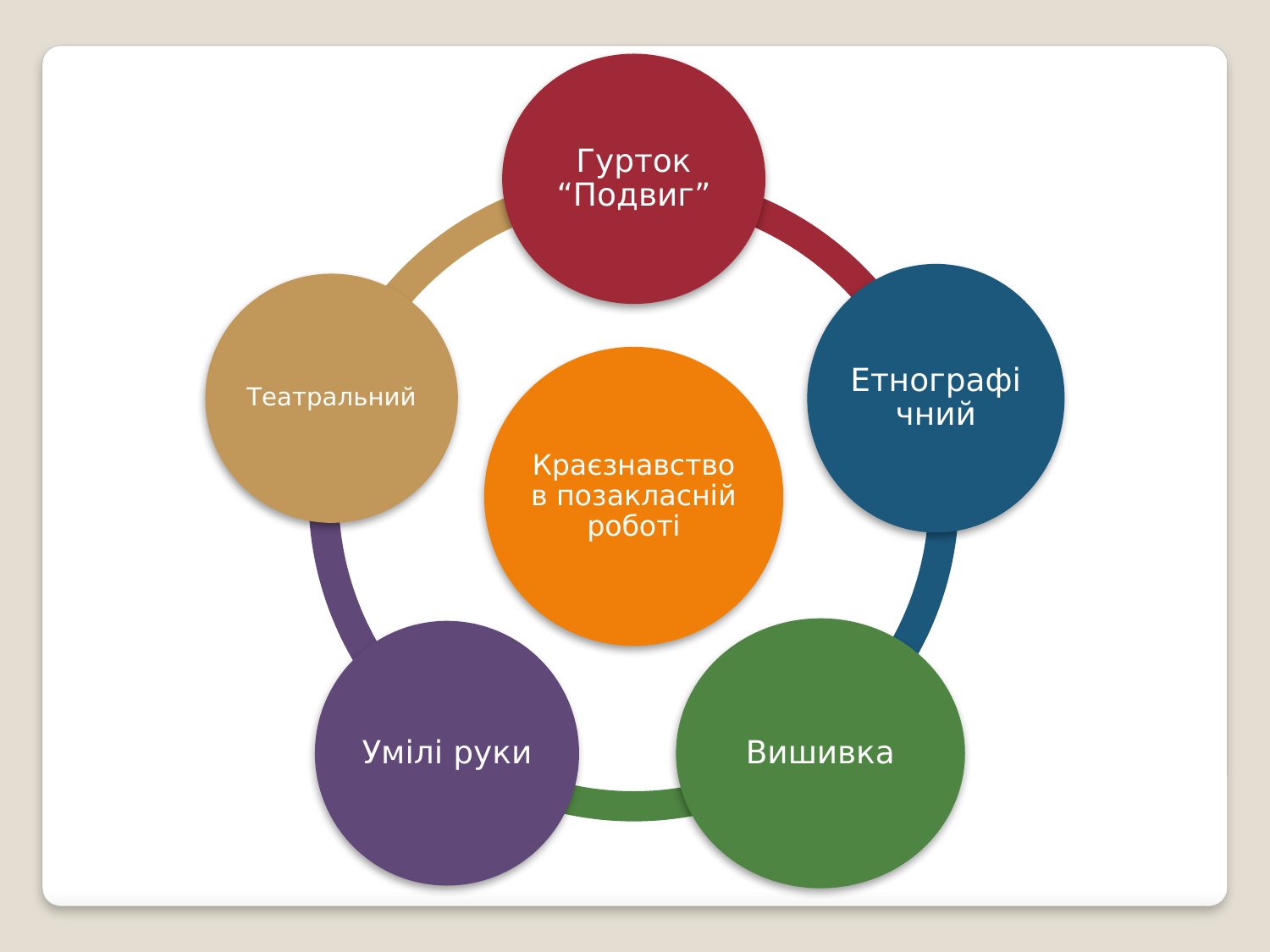

Краєзнавство в позакласній роботі
Гурток “Подвиг”
Етнографічний
Вишивка
Умілі руки
Театральний